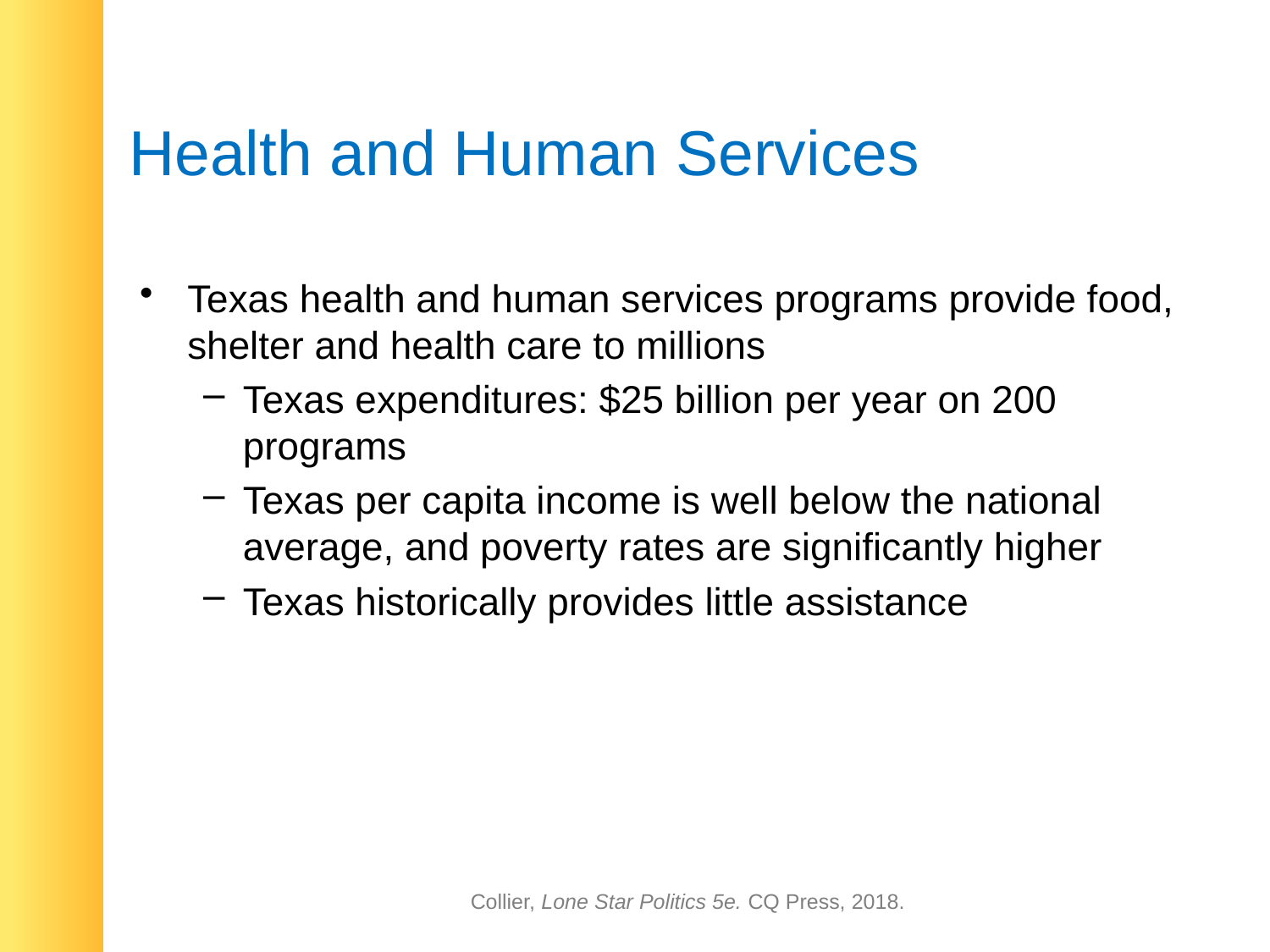

# Health and Human Services
Texas health and human services programs provide food, shelter and health care to millions
Texas expenditures: $25 billion per year on 200 programs
Texas per capita income is well below the national average, and poverty rates are significantly higher
Texas historically provides little assistance
Collier, Lone Star Politics 5e. CQ Press, 2018.